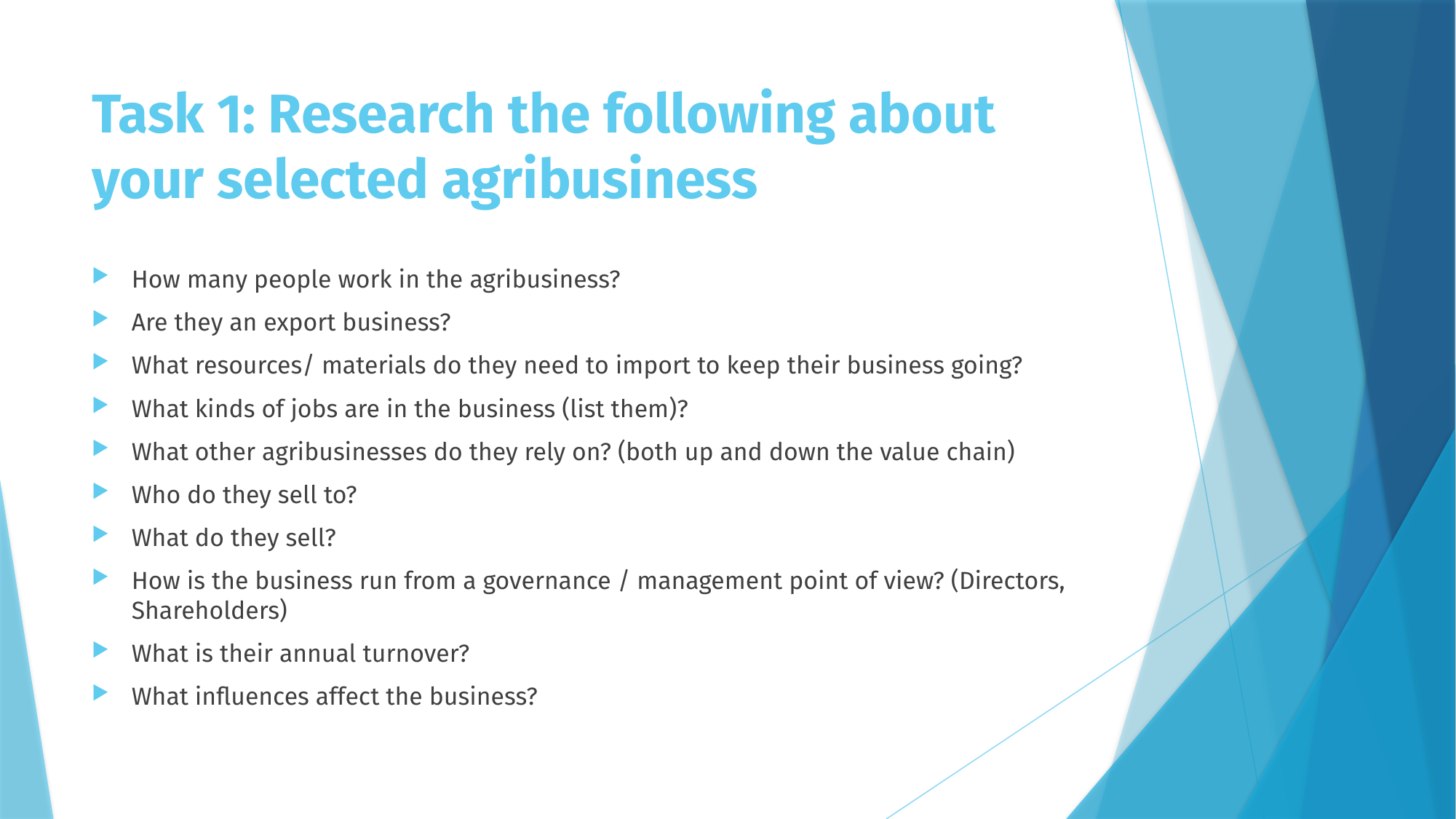

# Task 1: Research the following about your selected agribusiness
How many people work in the agribusiness?
Are they an export business?
What resources/ materials do they need to import to keep their business going?
What kinds of jobs are in the business (list them)?
What other agribusinesses do they rely on? (both up and down the value chain)
Who do they sell to?
What do they sell?
How is the business run from a governance / management point of view? (Directors, Shareholders)
What is their annual turnover?
What influences affect the business?